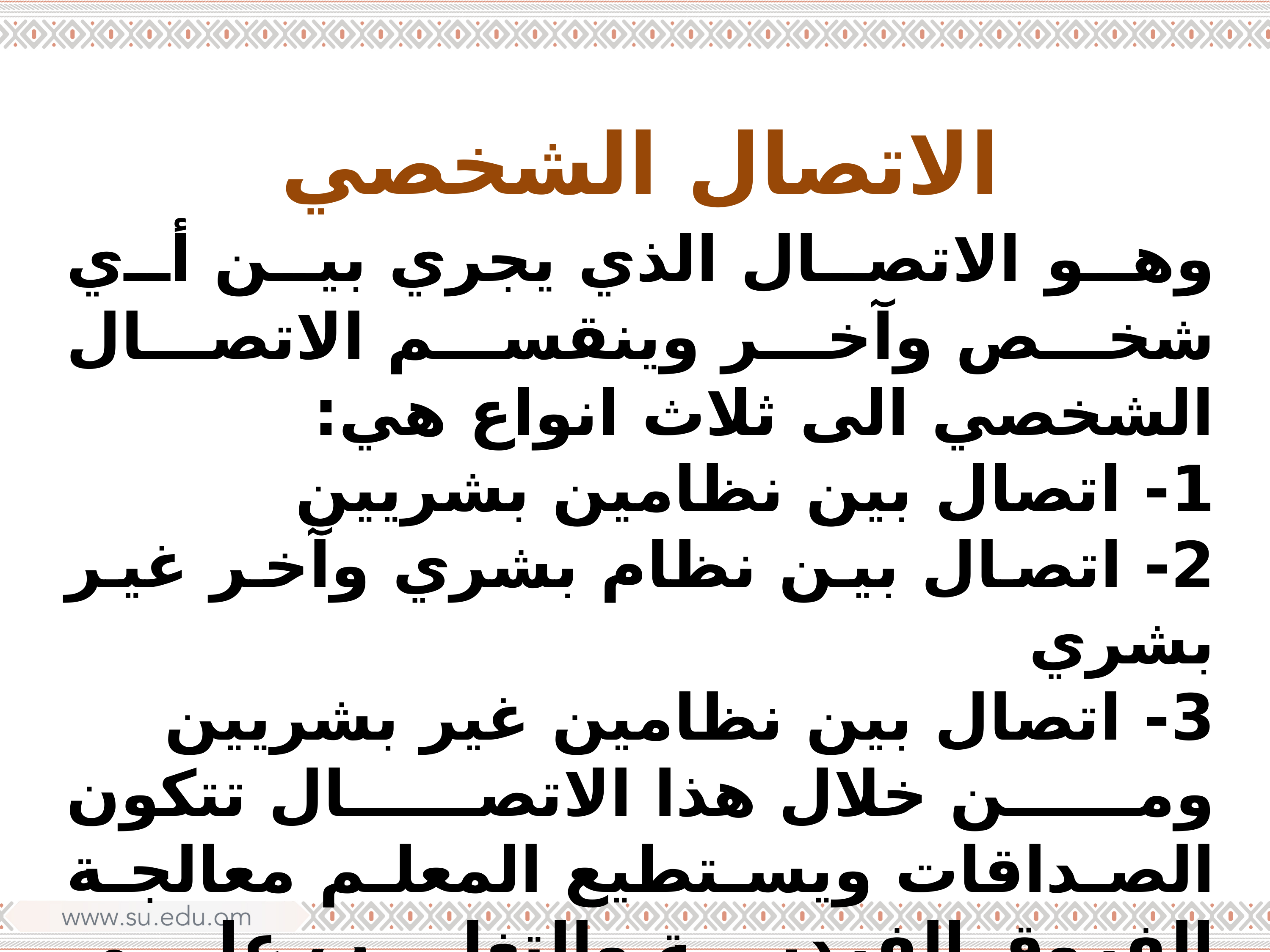

الاتصال الشخصي
وهو الاتصال الذي يجري بين أي شخص وآخر وينقسم الاتصال الشخصي الى ثلاث انواع هي:
1- اتصال بين نظامين بشريين
2- اتصال بين نظام بشري وآخر غير بشري
3- اتصال بين نظامين غير بشريين
ومن خلال هذا الاتصال تتكون الصداقات ويستطيع المعلم معالجة الفروق الفردية والتغلب على الصعوبات التعليمية التي يعاني منها بعض المتعلمين وذلك بسبب وجود التغذية الراجعة الفورية.